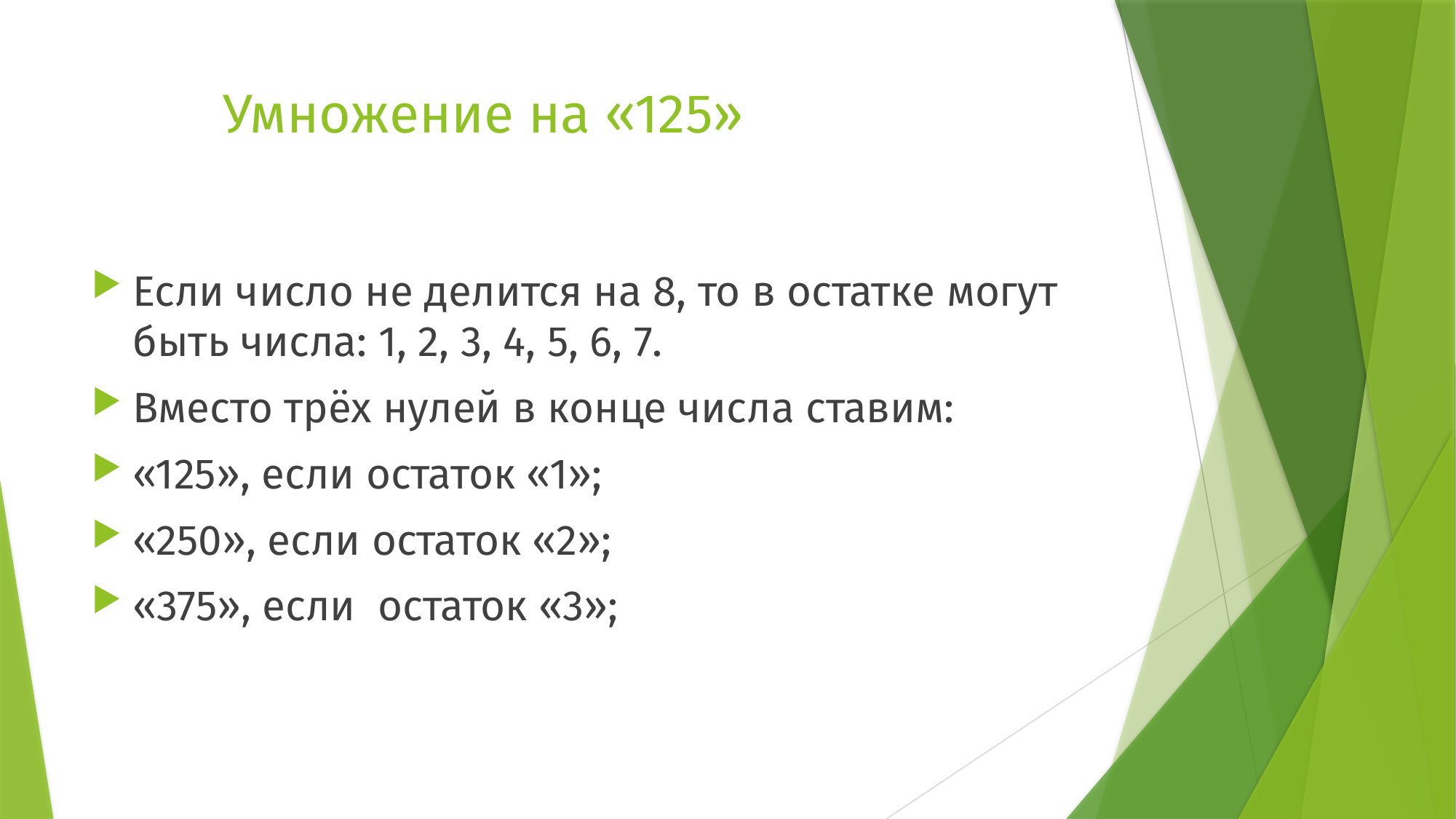

# Умножение на «125»
Если число не делится на 8, то в остатке могут быть числа: 1, 2, 3, 4, 5, 6, 7.
Вместо трёх нулей в конце числа ставим:
«125», если остаток «1»;
«250», если остаток «2»;
«375», если  остаток «3»;